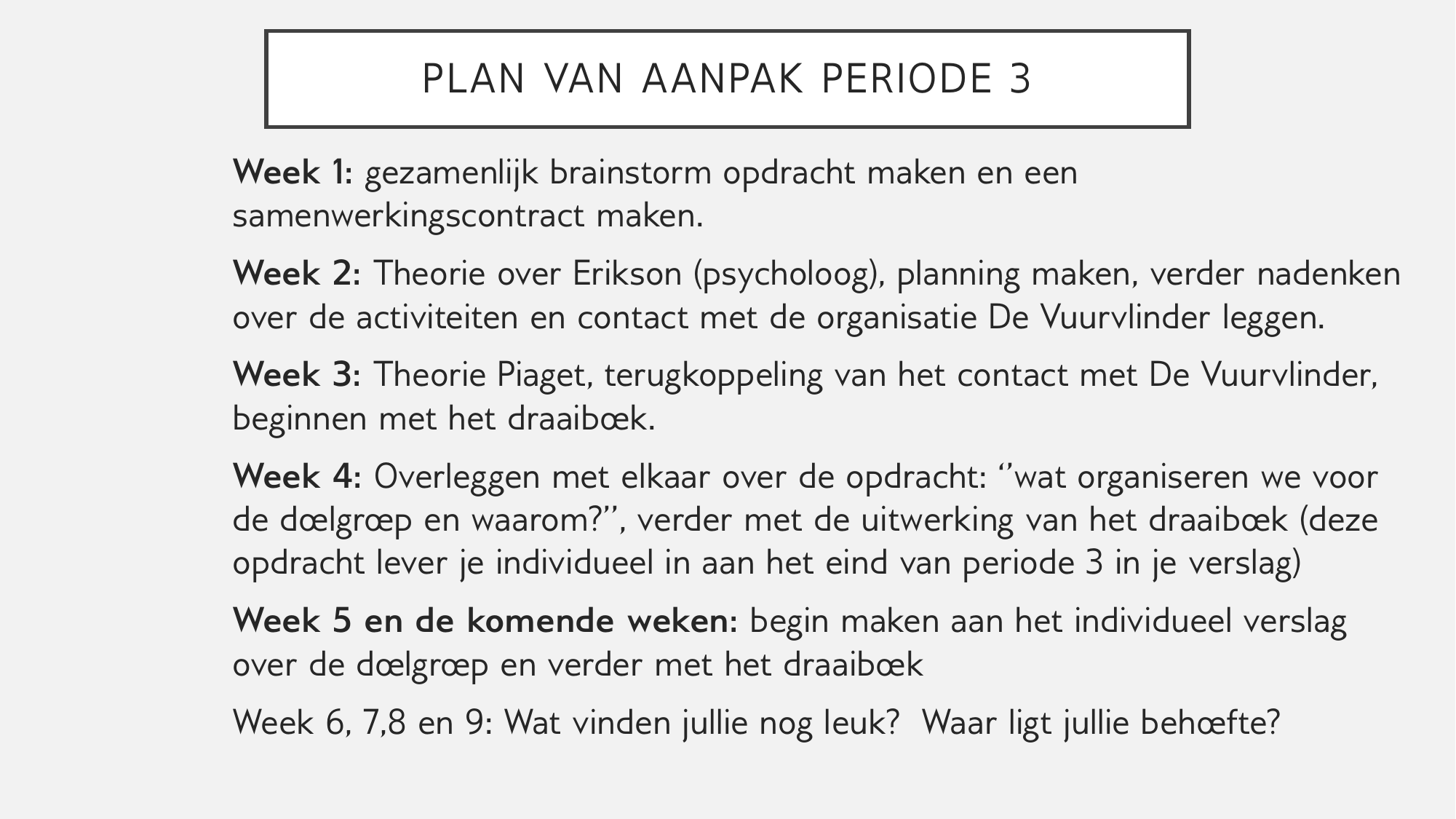

# Plan van aanpak periode 3
Week 1: gezamenlijk brainstorm opdracht maken en een samenwerkingscontract maken.
Week 2: Theorie over Erikson (psycholoog), planning maken, verder nadenken over de activiteiten en contact met de organisatie De Vuurvlinder leggen.
Week 3: Theorie Piaget, terugkoppeling van het contact met De Vuurvlinder, beginnen met het draaiboek.
Week 4: Overleggen met elkaar over de opdracht: ‘’wat organiseren we voor de doelgroep en waarom?’’, verder met de uitwerking van het draaiboek (deze opdracht lever je individueel in aan het eind van periode 3 in je verslag)
Week 5 en de komende weken: begin maken aan het individueel verslag over de doelgroep en verder met het draaiboek
Week 6, 7,8 en 9: Wat vinden jullie nog leuk?  Waar ligt jullie behoefte?